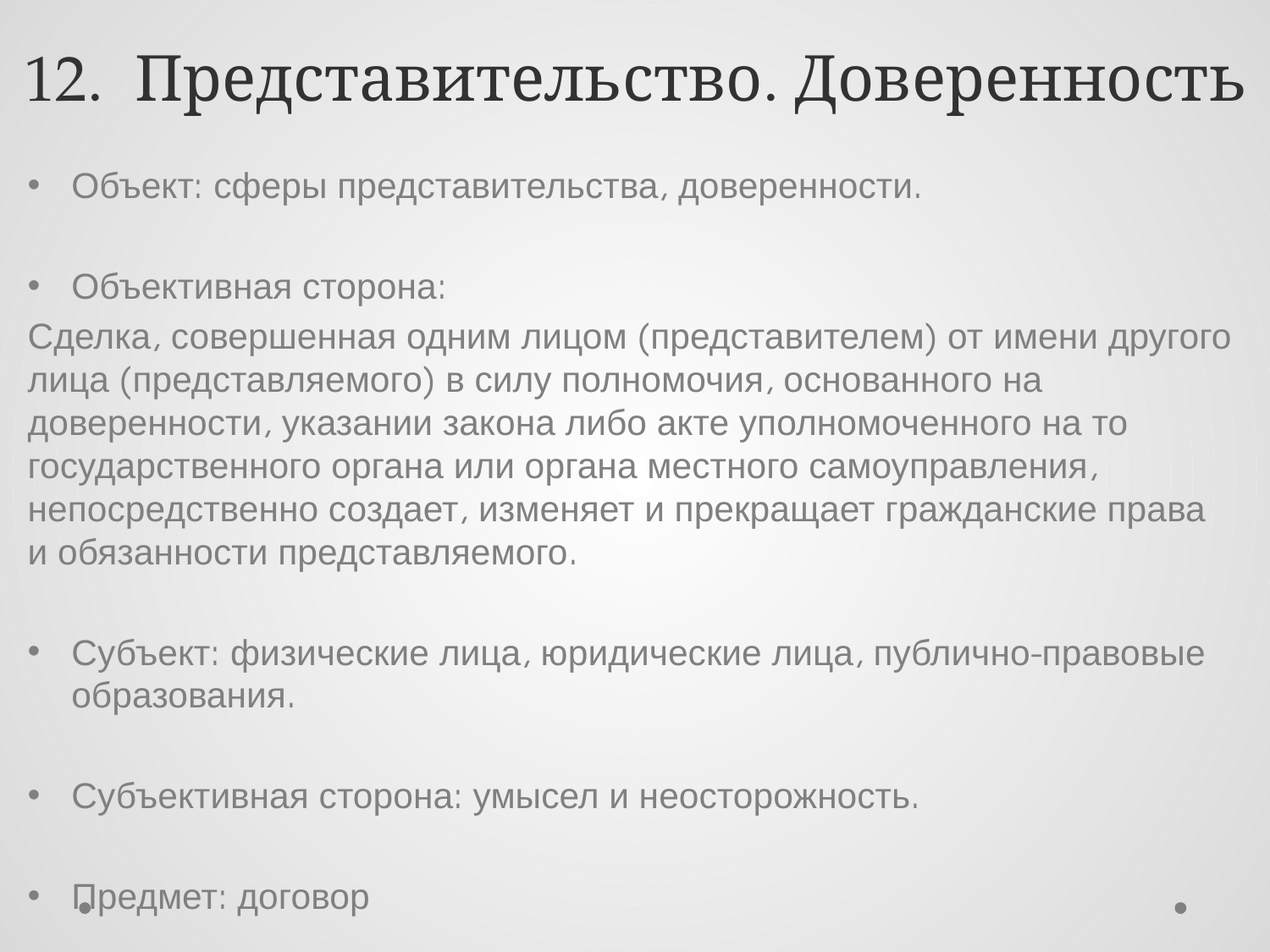

# 12.  Представительство. Доверенность

Объект: сферы представительства, доверенности.

Объективная сторона:
Сделка, совершенная одним лицом (представителем) от имени другого лица (представляемого) в силу полномочия, основанного на доверенности, указании закона либо акте уполномоченного на то государственного органа или органа местного самоуправления, непосредственно создает, изменяет и прекращает гражданские права и обязанности представляемого.

Субъект: физические лица, юридические лица, публично-правовые образования.

Субъективная сторона: умысел и неосторожность.

Предмет: договор